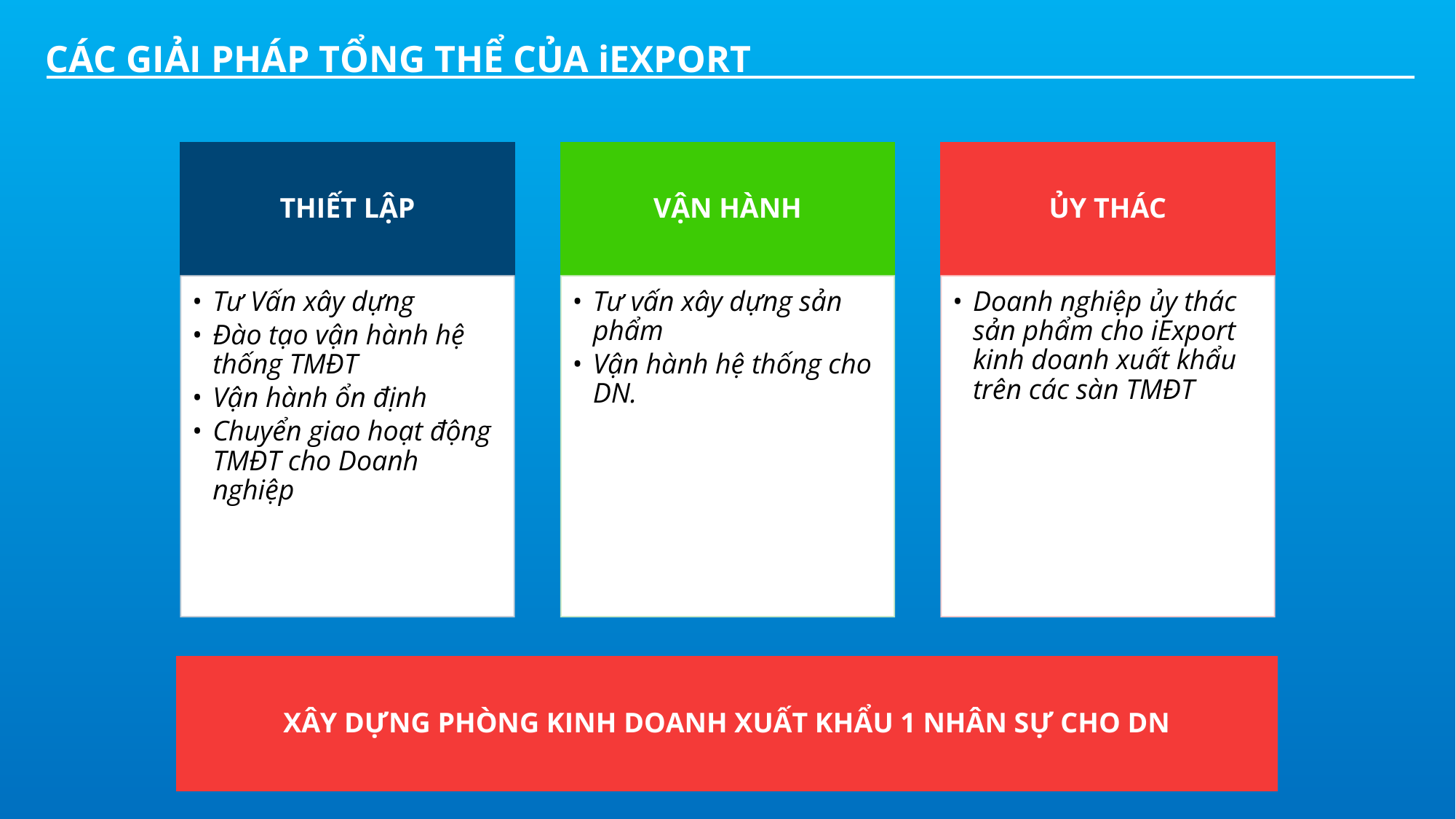

CÁC GIẢI PHÁP TỔNG THỂ CỦA iEXPORT

THIẾT LẬP

VẬN HÀNH

ỦY THÁC

Tư Vấn xây dựng
Đào tạo vận hành hệ thống TMĐT
Vận hành ổn định
Chuyển giao hoạt động TMĐT cho Doanh nghiệp

Tư vấn xây dựng sản phẩm
Vận hành hệ thống cho DN.

Doanh nghiệp ủy thác sản phẩm cho iExport  kinh doanh xuất khẩu trên các sàn TMĐT

XÂY DỰNG PHÒNG KINH DOANH XUẤT KHẨU 1 NHÂN SỰ CHO DN